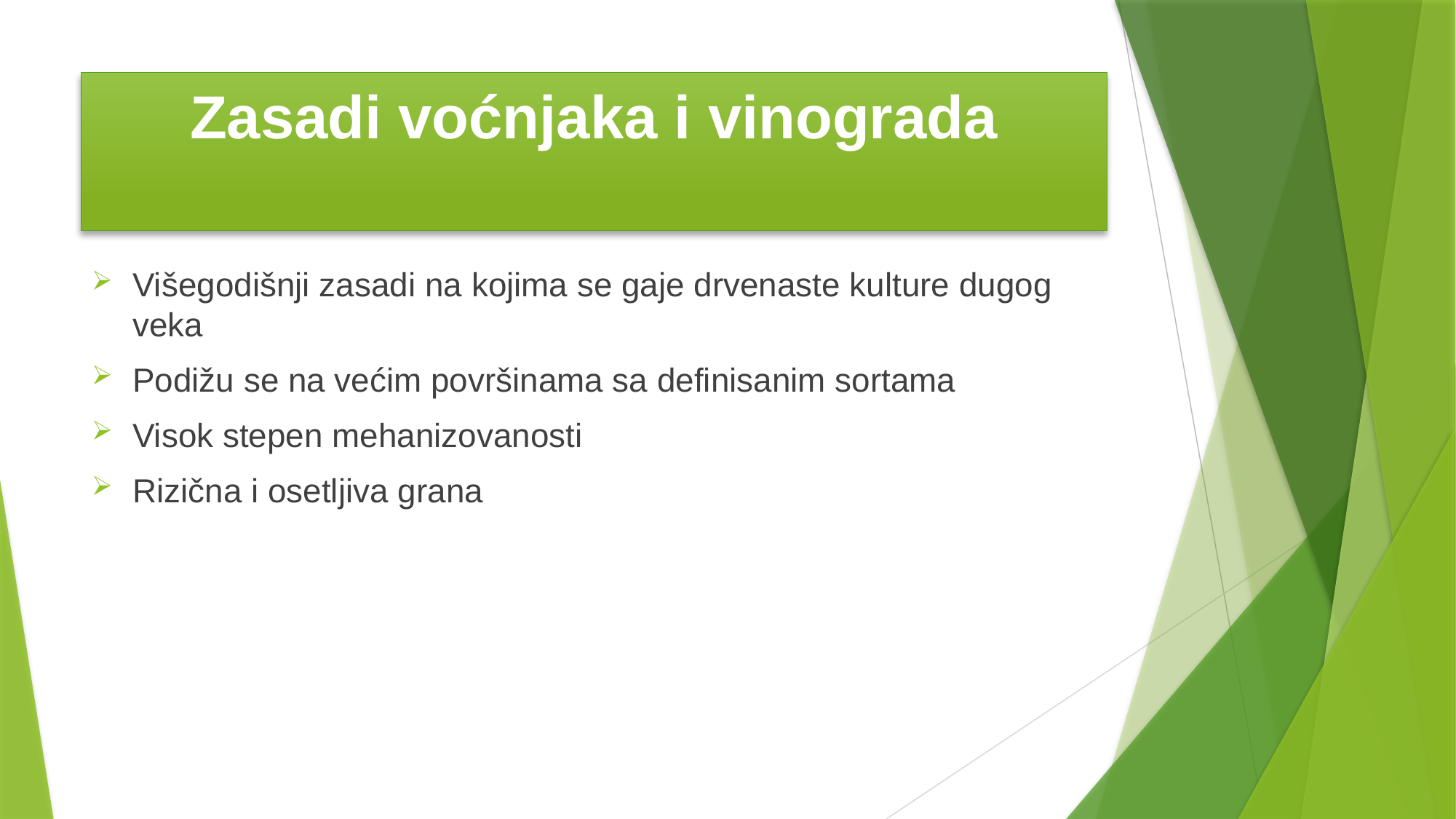

# Zasadi voćnjaka i vinograda
Višegodišnji zasadi na kojima se gaje drvenaste kulture dugog veka
Podižu se na većim površinama sa definisanim sortama
Visok stepen mehanizovanosti
Rizična i osetljiva grana